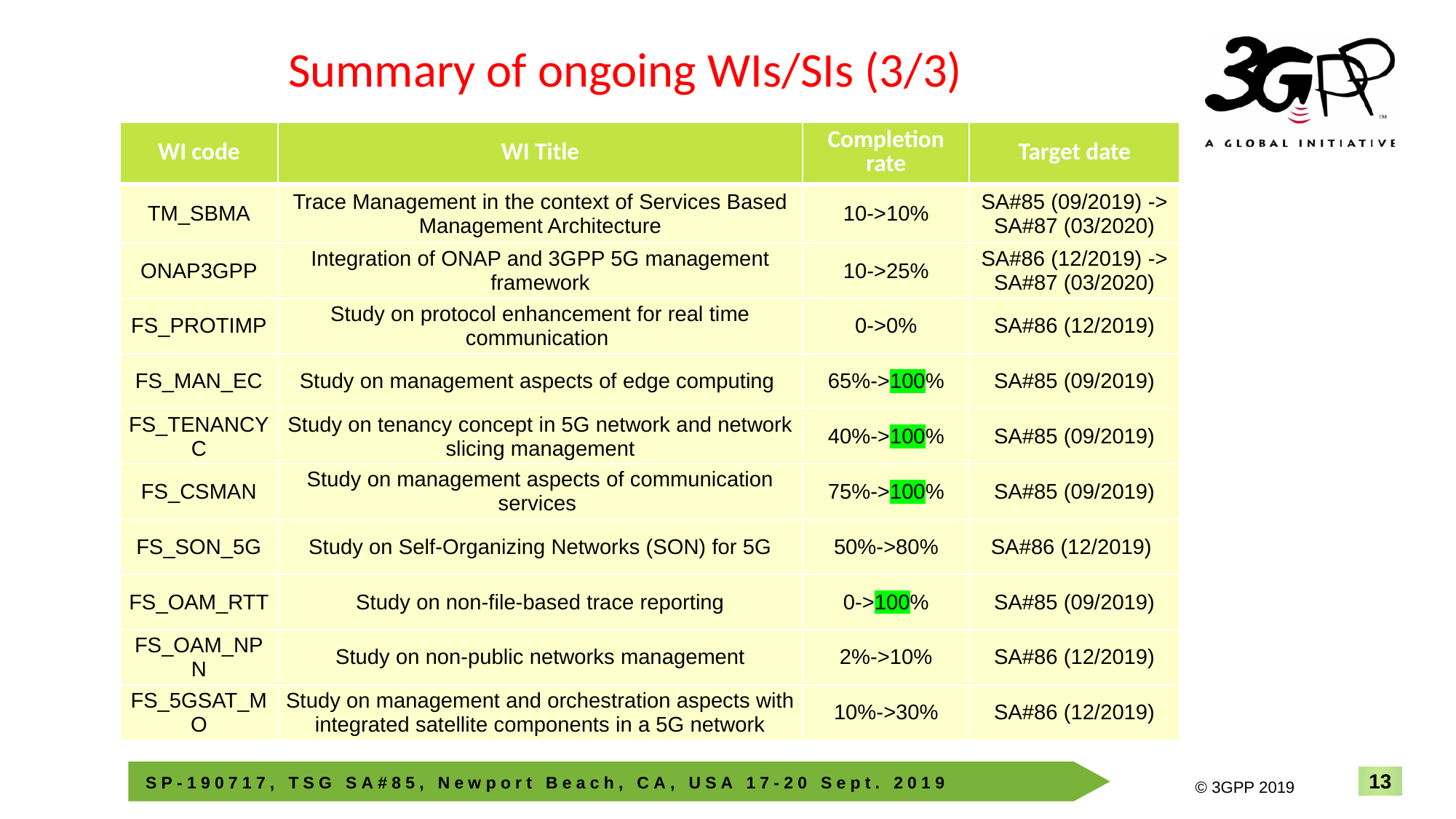

# Summary of ongoing WIs/SIs (3/3)
| WI code | WI Title | Completion rate | Target date |
| --- | --- | --- | --- |
| TM\_SBMA | Trace Management in the context of Services Based Management Architecture | 10->10% | SA#85 (09/2019) -> SA#87 (03/2020) |
| ONAP3GPP | Integration of ONAP and 3GPP 5G management framework | 10->25% | SA#86 (12/2019) -> SA#87 (03/2020) |
| FS\_PROTIMP | Study on protocol enhancement for real time communication | 0->0% | SA#86 (12/2019) |
| FS\_MAN\_EC | Study on management aspects of edge computing | 65%->100% | SA#85 (09/2019) |
| FS\_TENANCYC | Study on tenancy concept in 5G network and network slicing management | 40%->100% | SA#85 (09/2019) |
| FS\_CSMAN | Study on management aspects of communication services | 75%->100% | SA#85 (09/2019) |
| FS\_SON\_5G | Study on Self-Organizing Networks (SON) for 5G | 50%->80% | SA#86 (12/2019) |
| FS\_OAM\_RTT | Study on non-file-based trace reporting | 0->100% | SA#85 (09/2019) |
| FS\_OAM\_NPN | Study on non-public networks management | 2%->10% | SA#86 (12/2019) |
| FS\_5GSAT\_MO | Study on management and orchestration aspects with integrated satellite components in a 5G network | 10%->30% | SA#86 (12/2019) |